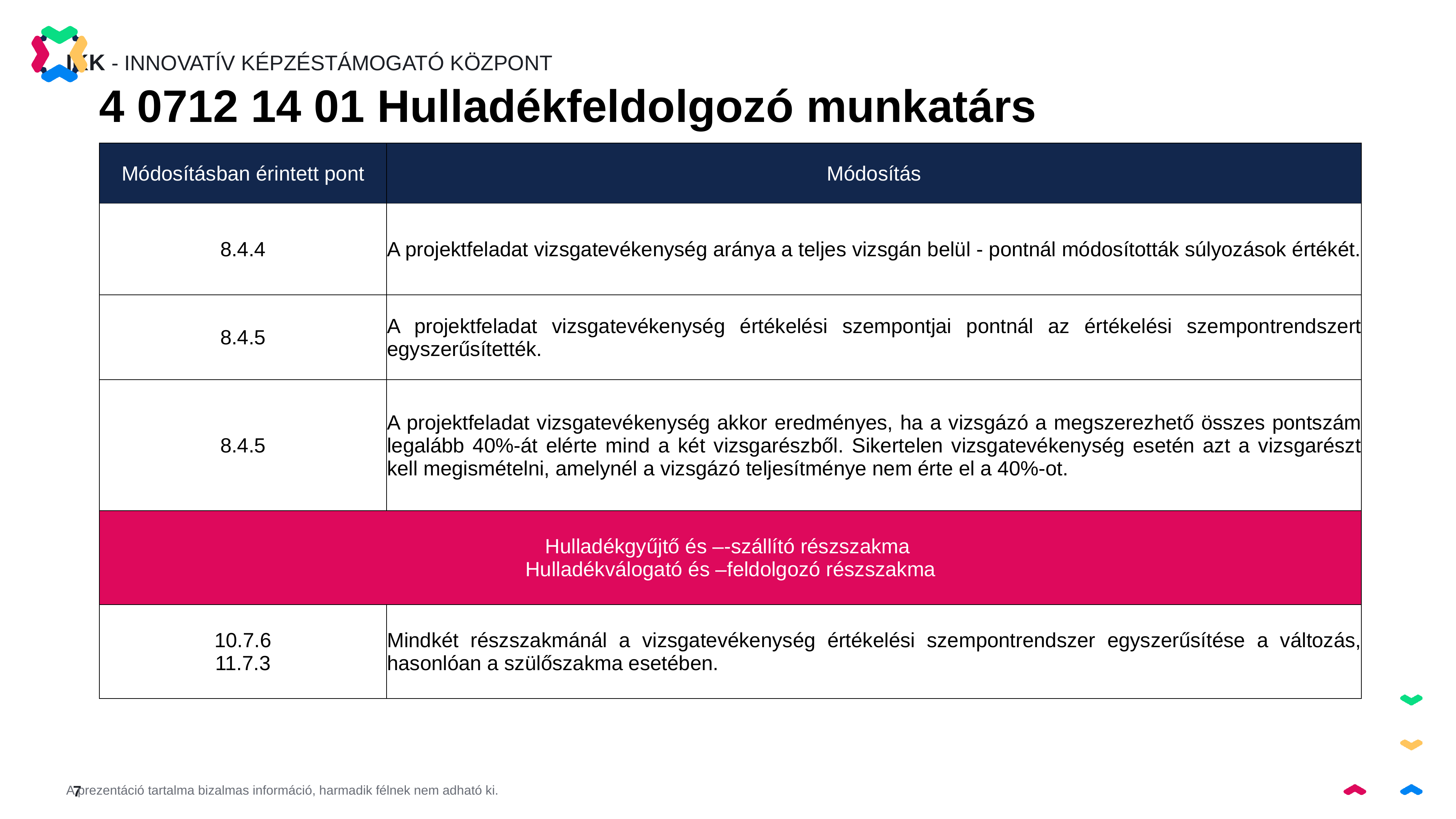

4 0712 14 01 Hulladékfeldolgozó munkatárs
| Módosításban érintett pont | Módosítás |
| --- | --- |
| 8.4.4 | A projektfeladat vizsgatevékenység aránya a teljes vizsgán belül - pontnál módosították súlyozások értékét. |
| 8.4.5 | A projektfeladat vizsgatevékenység értékelési szempontjai pontnál az értékelési szempontrendszert egyszerűsítették. |
| 8.4.5 | A projektfeladat vizsgatevékenység akkor eredményes, ha a vizsgázó a megszerezhető összes pontszám legalább 40%-át elérte mind a két vizsgarészből. Sikertelen vizsgatevékenység esetén azt a vizsgarészt kell megismételni, amelynél a vizsgázó teljesítménye nem érte el a 40%-ot. |
| Hulladékgyűjtő és –-szállító részszakma Hulladékválogató és –feldolgozó részszakma |  |
| 10.7.6 11.7.3 | Mindkét részszakmánál a vizsgatevékenység értékelési szempontrendszer egyszerűsítése a változás, hasonlóan a szülőszakma esetében. |